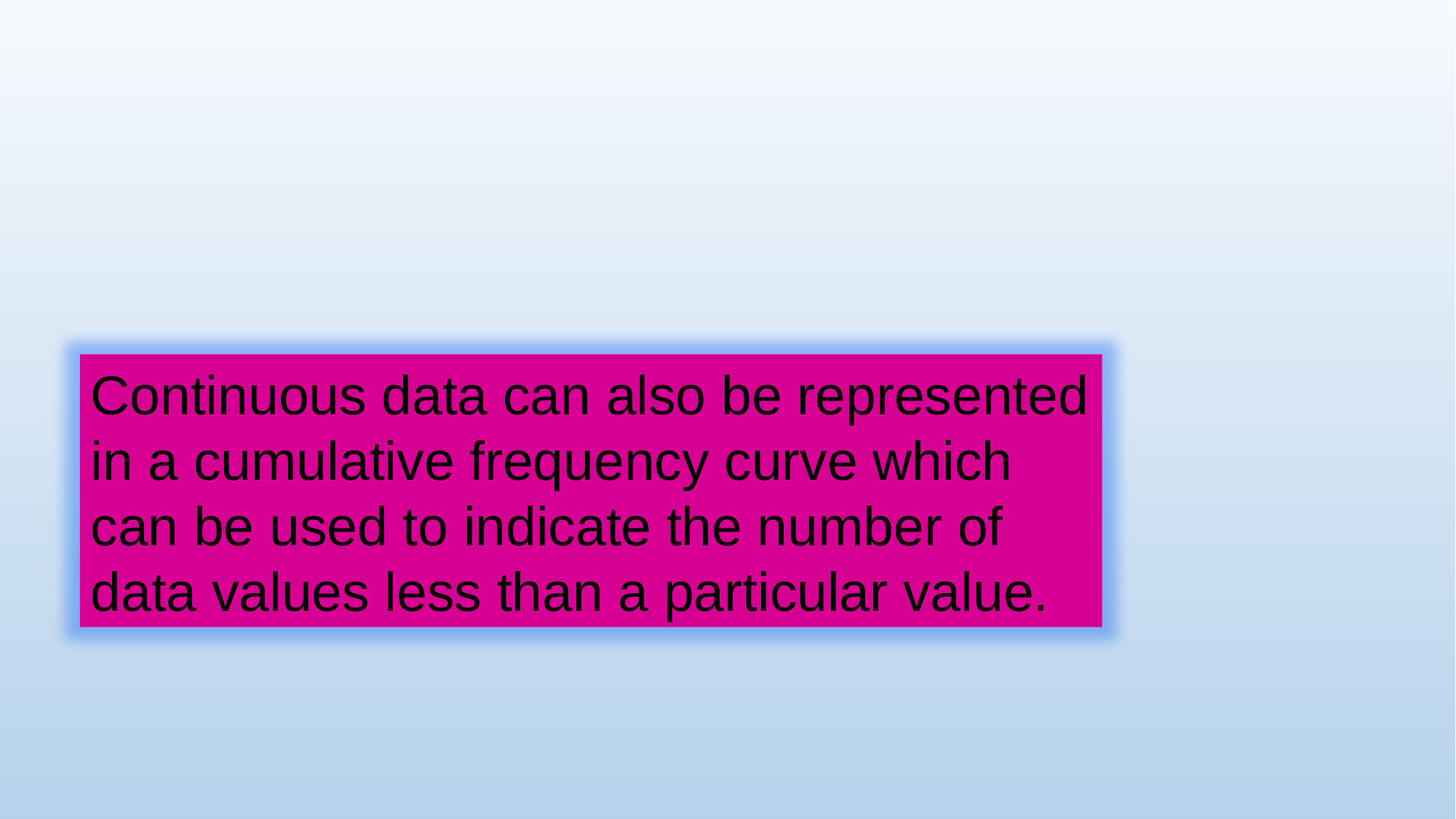

Continuous data can also be represented in a cumulative frequency curve which can be used to indicate the number of data values less than a particular value.